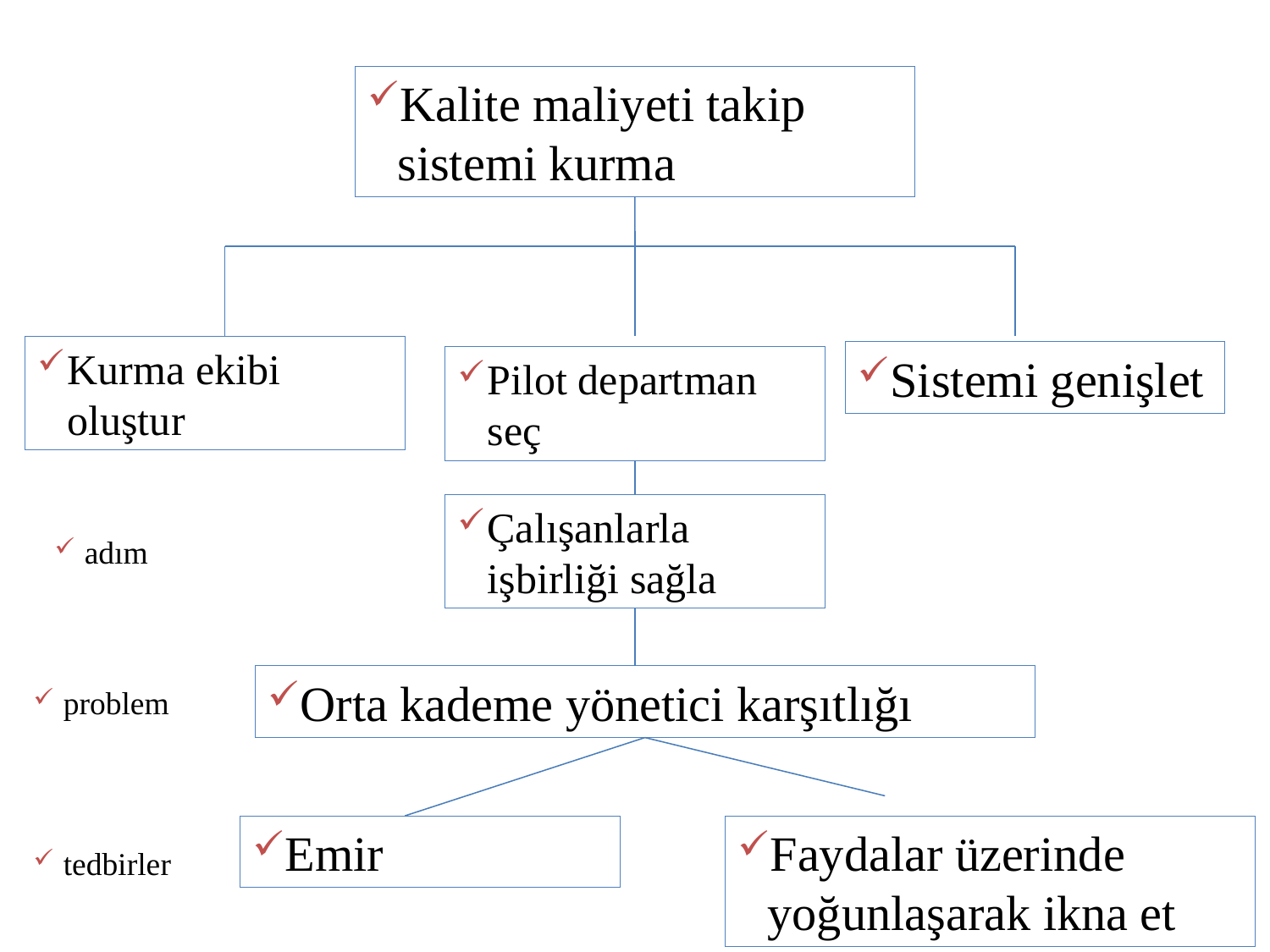

Kalite maliyeti takip sistemi kurma
Kurma ekibi oluştur
Sistemi genişlet
Pilot departman seç
Çalışanlarla işbirliği sağla
adım
Orta kademe yönetici karşıtlığı
problem
Emir
Faydalar üzerinde yoğunlaşarak ikna et
tedbirler